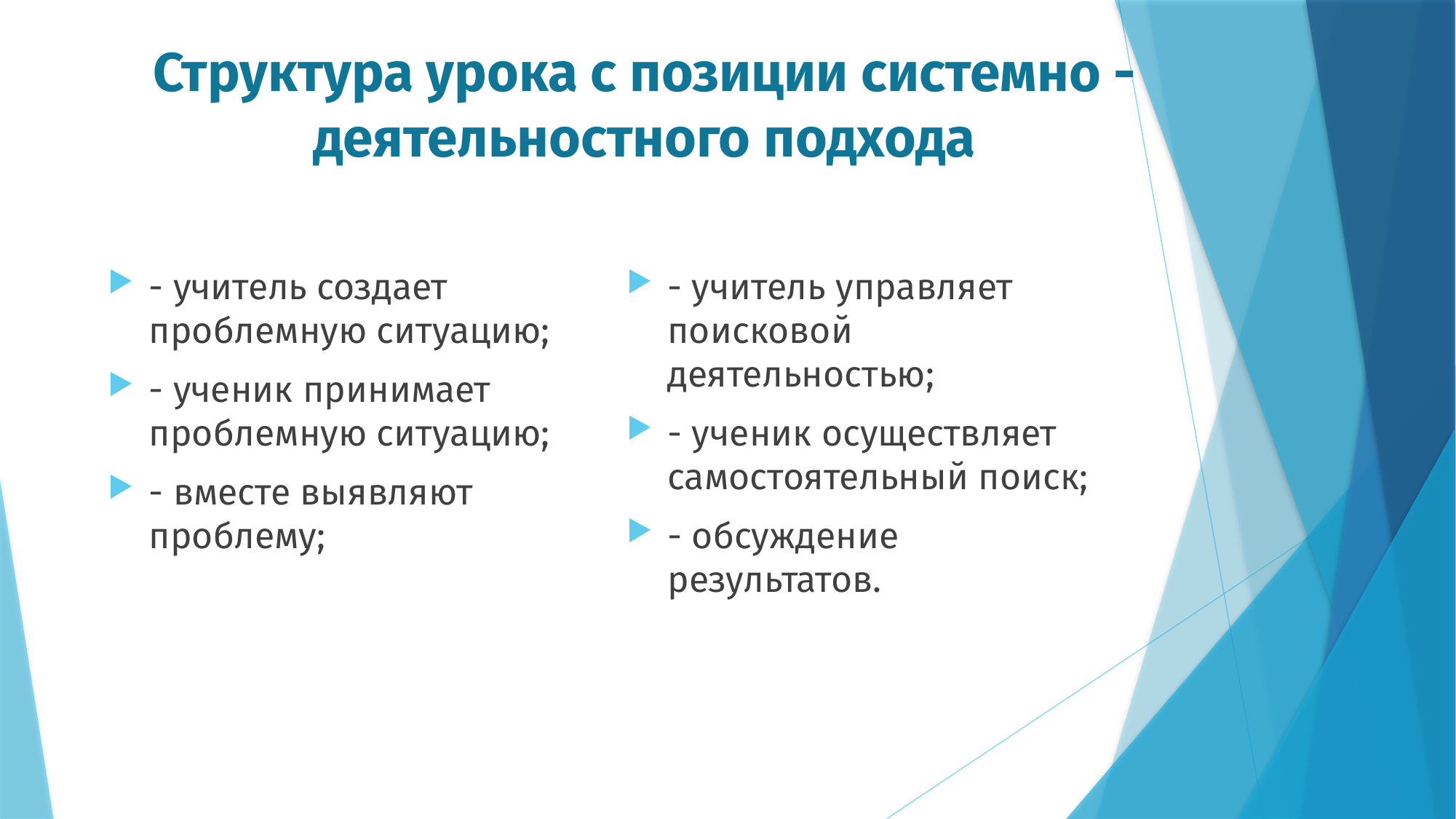

# Структура урока с позиции системно - деятельностного подхода
- учитель создает проблемную ситуацию;
- ученик принимает проблемную ситуацию;
- вместе выявляют проблему;
- учитель управляет поисковой деятельностью;
- ученик осуществляет самостоятельный поиск;
- обсуждение результатов.